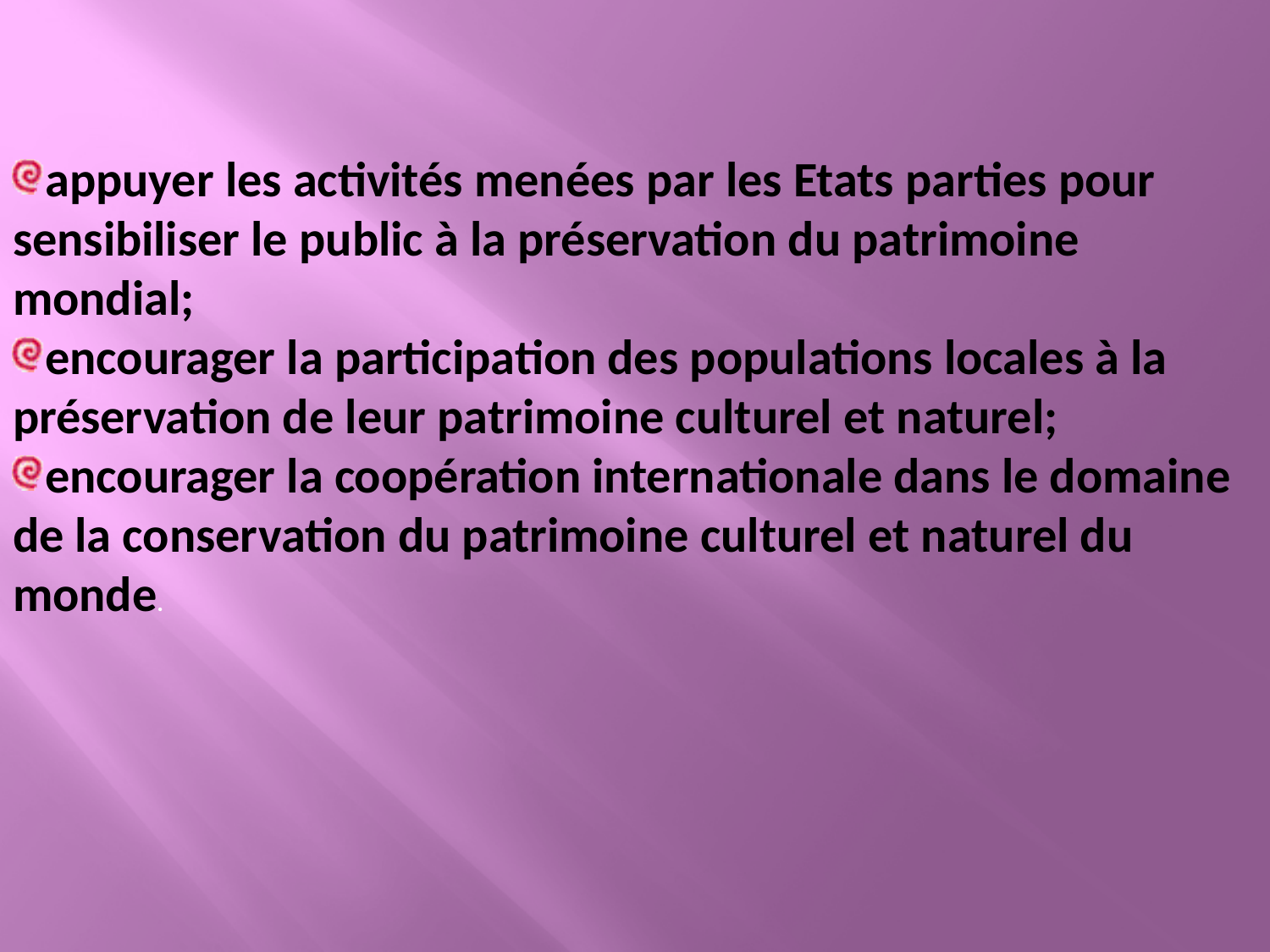

appuyer les activités menées par les Etats parties pour sensibiliser le public à la préservation du patrimoine mondial;
encourager la participation des populations locales à la préservation de leur patrimoine culturel et naturel;
encourager la coopération internationale dans le domaine de la conservation du patrimoine culturel et naturel du monde.